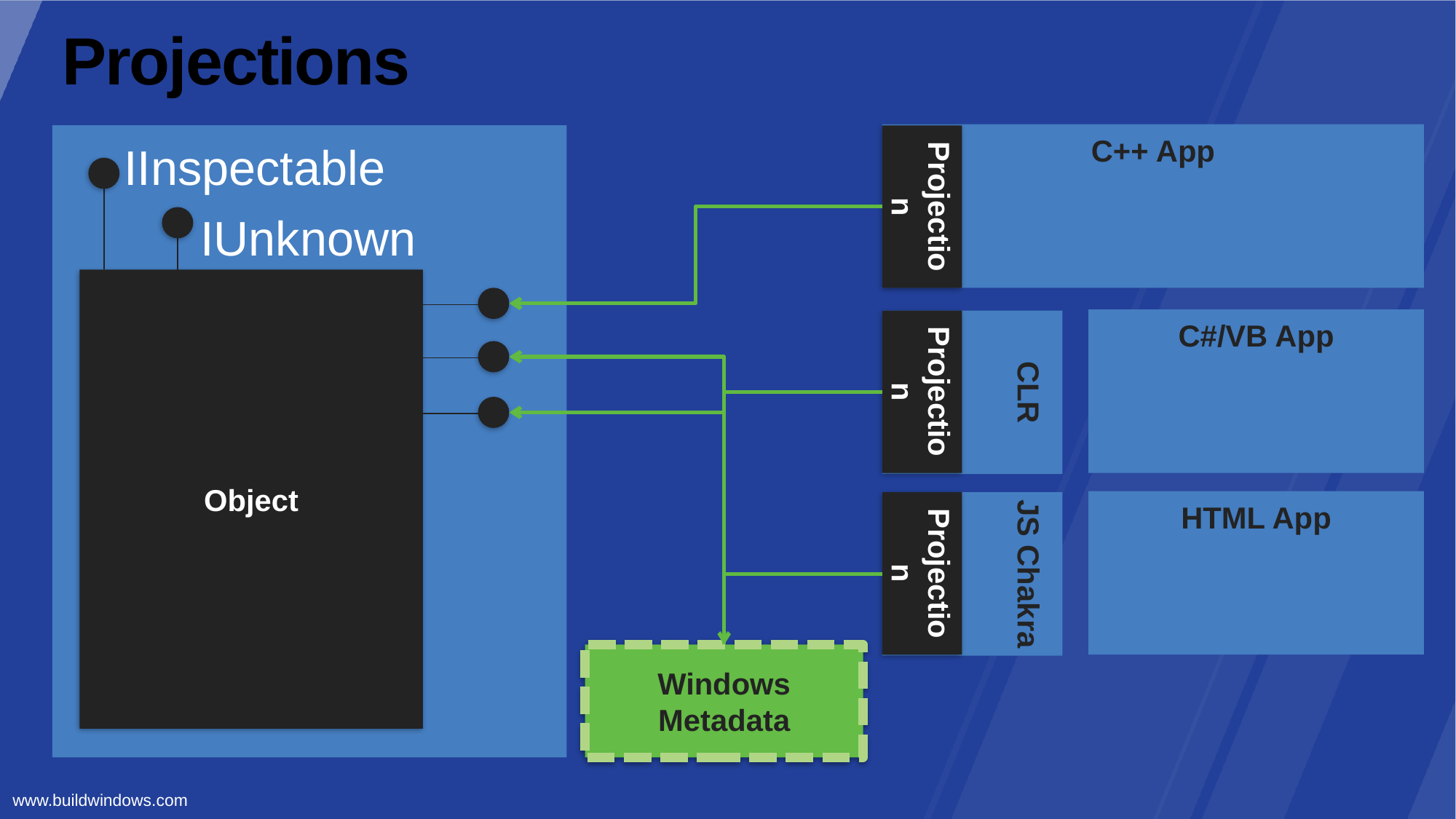

# Projections
C++ App

Projection
IInspectable

IUnknown
Object

C#/VB App
CLR
Projection

HTML App
JS Chakra
Projection
Windows Metadata